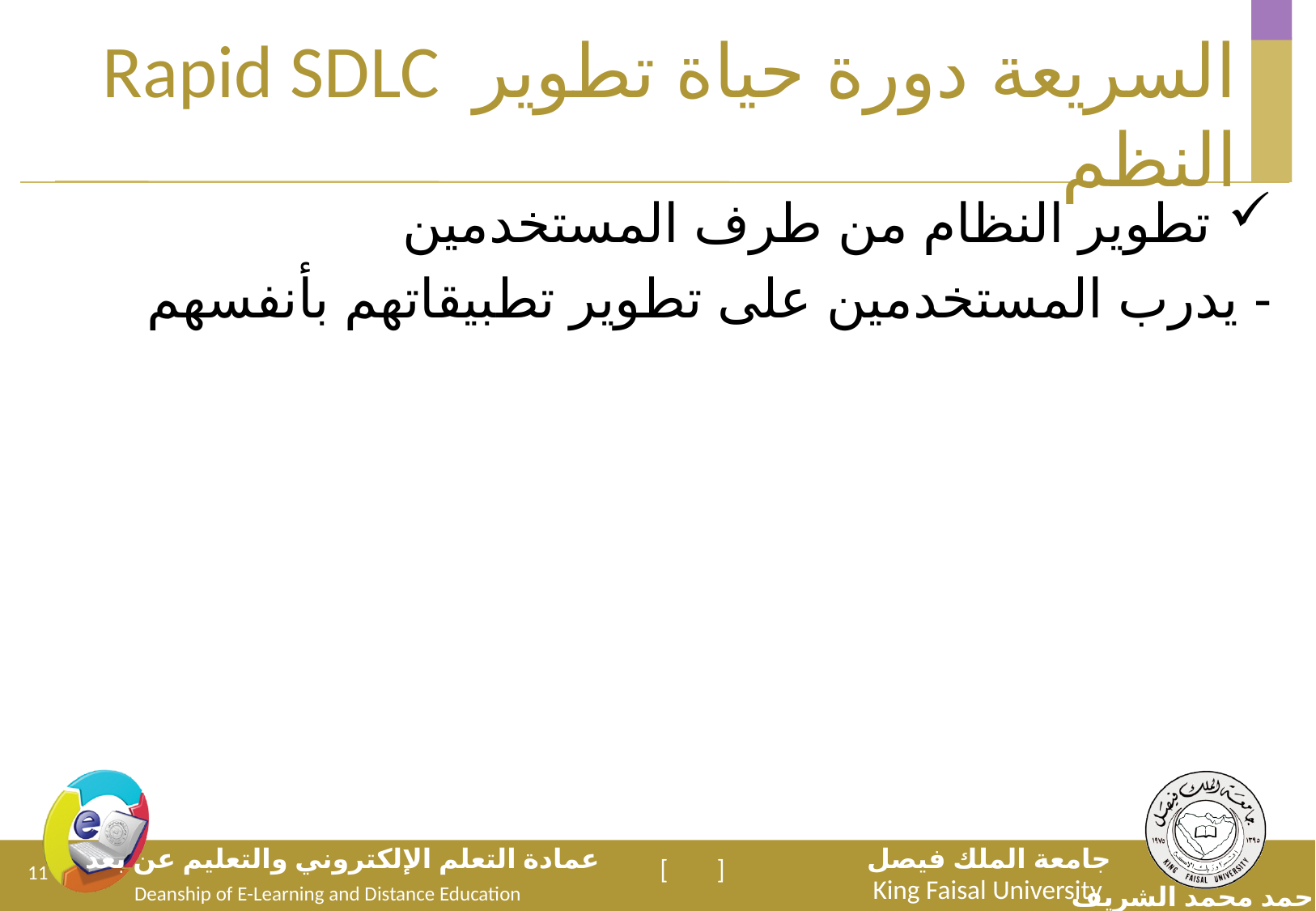

# Rapid SDLC  السريعة دورة حياة تطوير النظم
تطوير النظام من طرف المستخدمين
- يدرب المستخدمين على تطوير تطبيقاتهم بأنفسهم
11